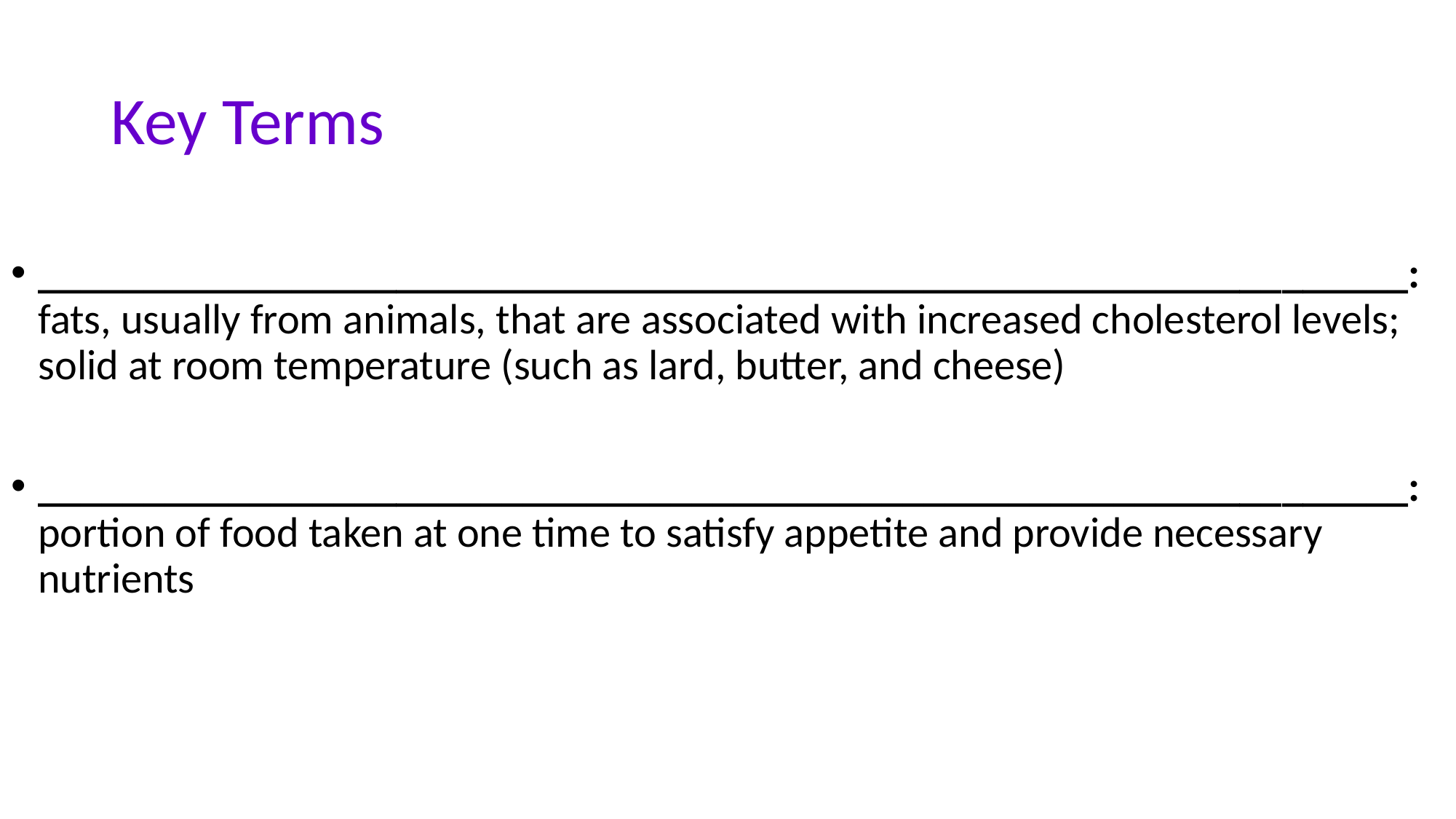

# Key Terms
_________________________________________________________________: fats, usually from animals, that are associated with increased cholesterol levels; solid at room temperature (such as lard, butter, and cheese)

_________________________________________________________________: portion of food taken at one time to satisfy appetite and provide necessary nutrients